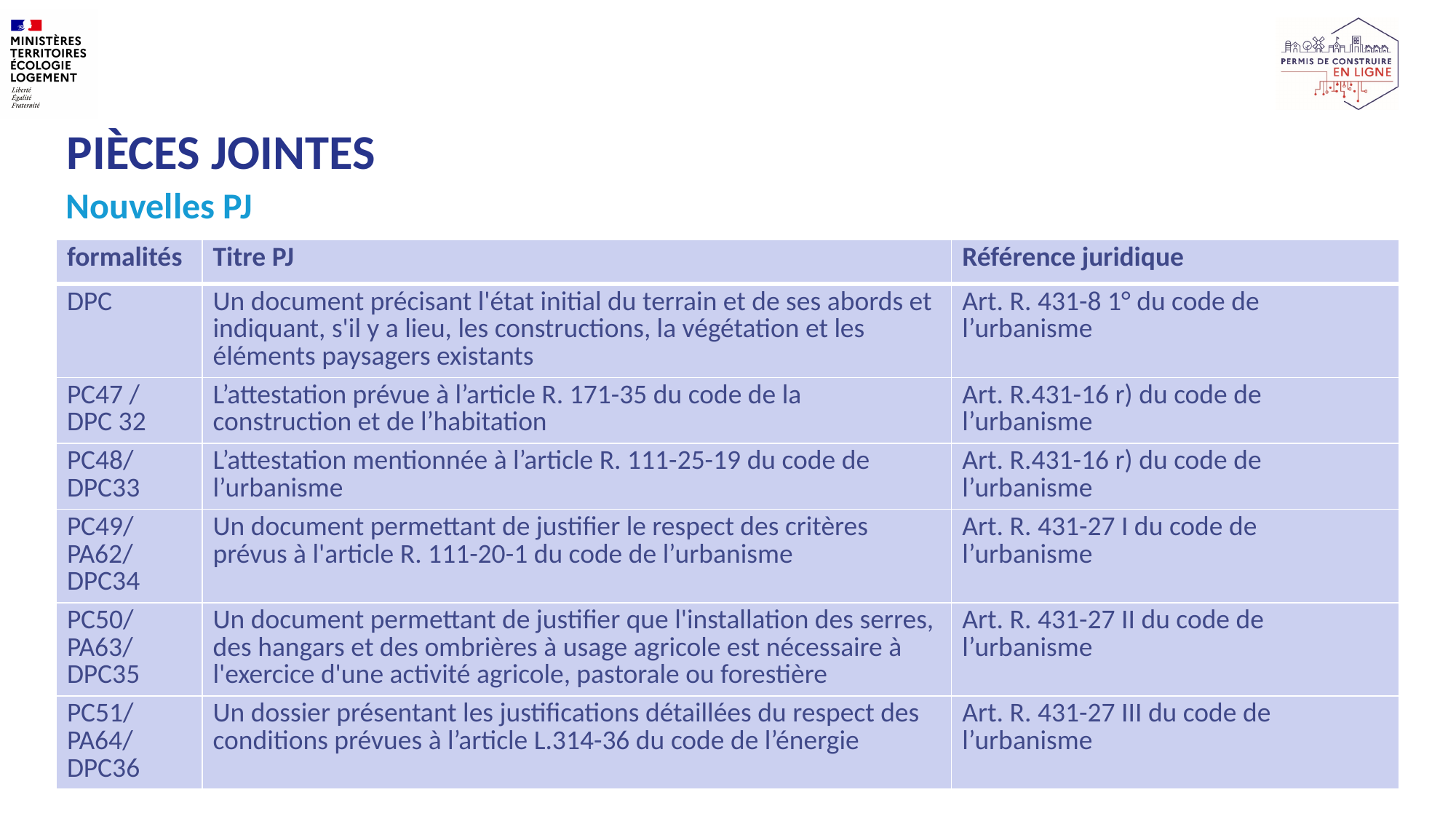

# Pièces jointes
Nouvelles PJ
| formalités | Titre PJ | Référence juridique |
| --- | --- | --- |
| DPC | Un document précisant l'état initial du terrain et de ses abords et indiquant, s'il y a lieu, les constructions, la végétation et les éléments paysagers existants | Art. R. 431-8 1° du code de l’urbanisme |
| PC47 / DPC 32 | L’attestation prévue à l’article R. 171-35 du code de la construction et de l’habitation | Art. R.431-16 r) du code de l’urbanisme |
| PC48/DPC33 | L’attestation mentionnée à l’article R. 111-25-19 du code de l’urbanisme | Art. R.431-16 r) du code de l’urbanisme |
| PC49/PA62/DPC34 | Un document permettant de justifier le respect des critères prévus à l'article R. 111-20-1 du code de l’urbanisme | Art. R. 431-27 I du code de l’urbanisme |
| PC50/PA63/DPC35 | Un document permettant de justifier que l'installation des serres, des hangars et des ombrières à usage agricole est nécessaire à l'exercice d'une activité agricole, pastorale ou forestière | Art. R. 431-27 II du code de l’urbanisme |
| PC51/PA64/DPC36 | Un dossier présentant les justifications détaillées du respect des conditions prévues à l’article L.314-36 du code de l’énergie | Art. R. 431-27 III du code de l’urbanisme |
11